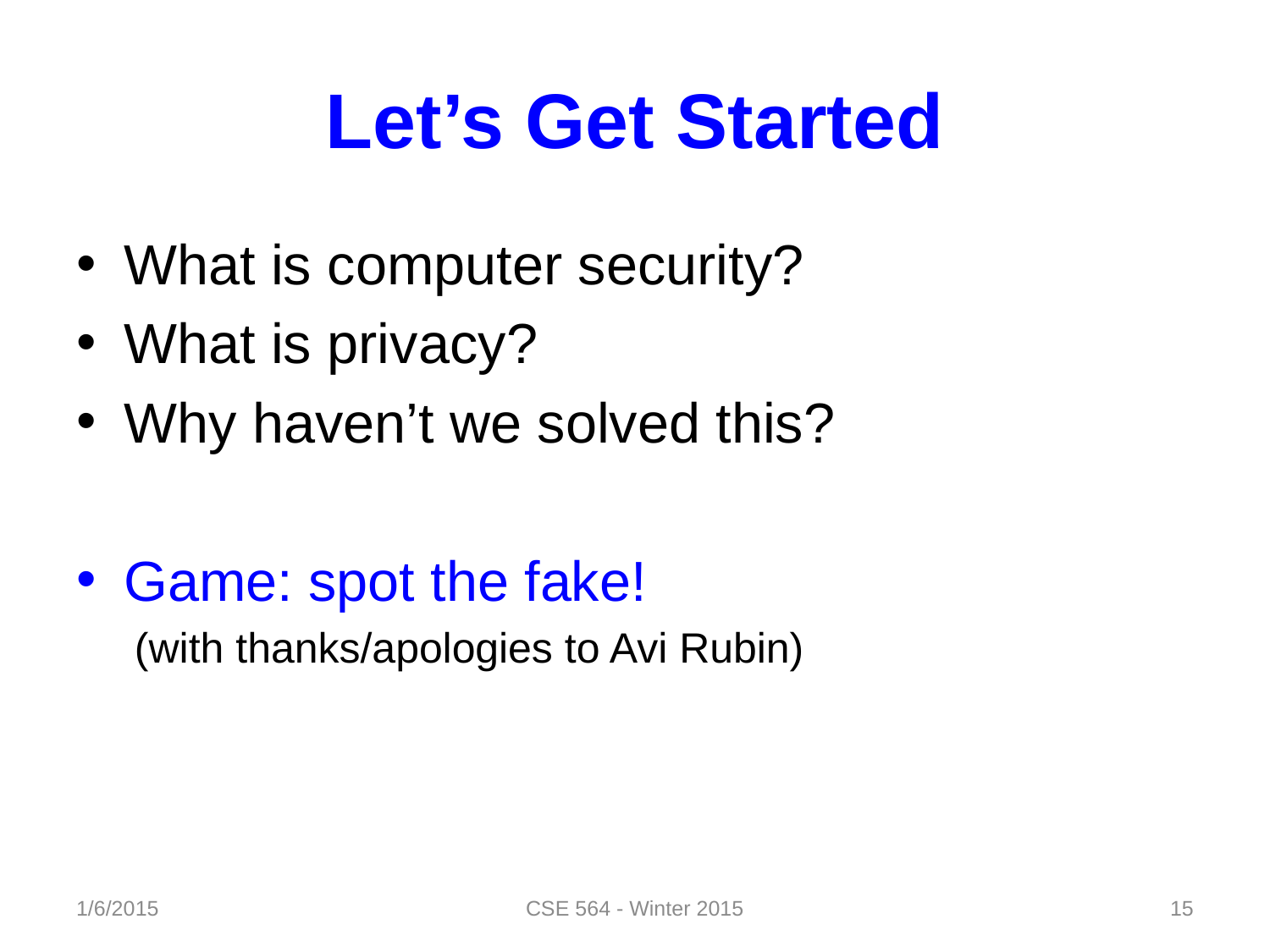

# Let’s Get Started
What is computer security?
What is privacy?
Why haven’t we solved this?

Game: spot the fake!
      (with thanks/apologies to Avi Rubin)
1/6/2015
CSE 564 - Winter 2015
15